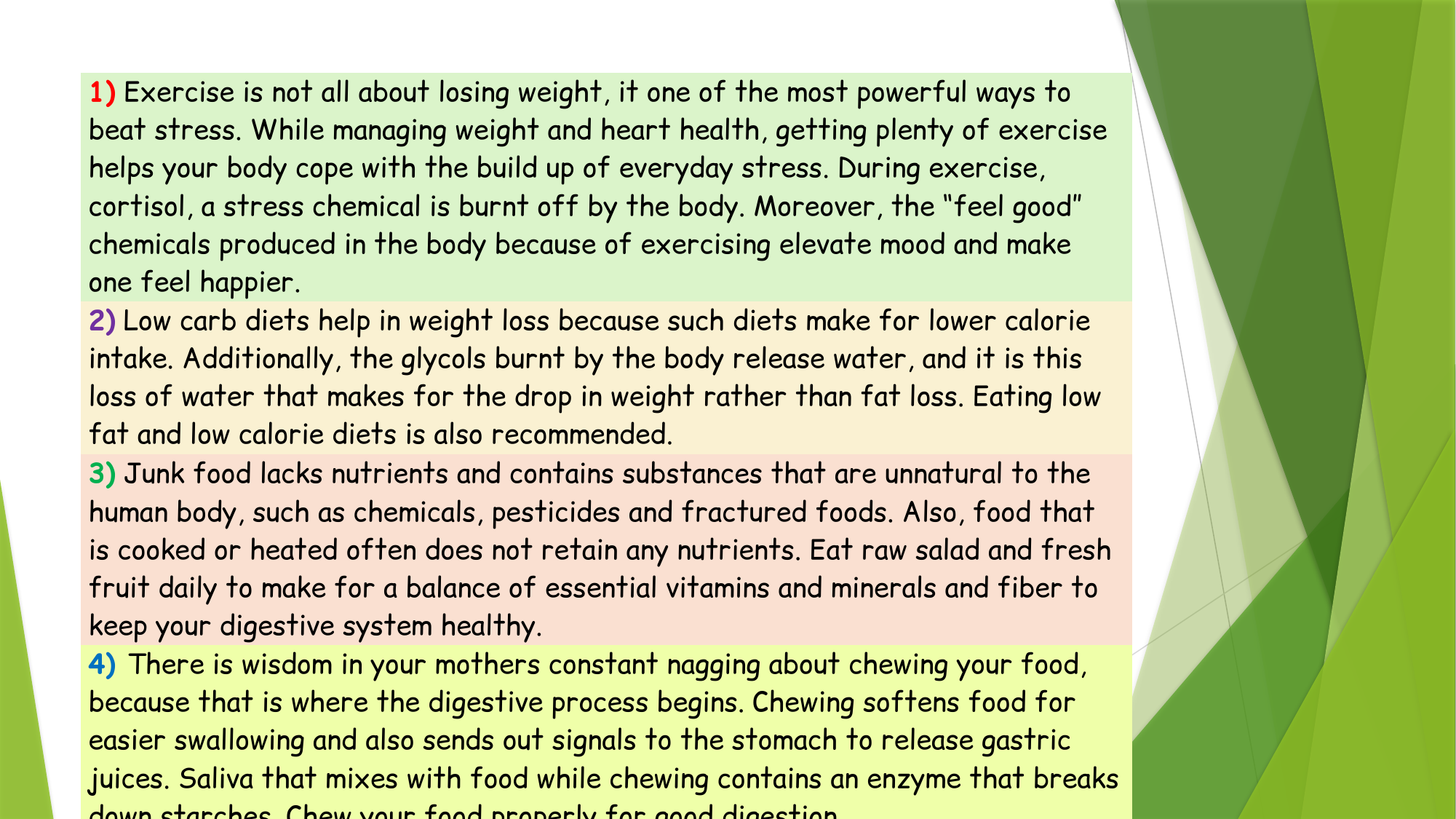

#
| 1) Exercise is not all about losing weight, it one of the most powerful ways to beat stress. While managing weight and heart health, getting plenty of exercise helps your body cope with the build up of everyday stress. During exercise, cortisol, a stress chemical is burnt off by the body. Moreover, the “feel good” chemicals produced in the body because of exercising elevate mood and make one feel happier. |
| --- |
| 2) Low carb diets help in weight loss because such diets make for lower calorie intake. Additionally, the glycols burnt by the body release water, and it is this loss of water that makes for the drop in weight rather than fat loss. Eating low fat and low calorie diets is also recommended. |
| 3) Junk food lacks nutrients and contains substances that are unnatural to the human body, such as chemicals, pesticides and fractured foods. Also, food that is cooked or heated often does not retain any nutrients. Eat raw salad and fresh fruit daily to make for a balance of essential vitamins and minerals and fiber to keep your digestive system healthy. |
| 4) There is wisdom in your mothers constant nagging about chewing your food, because that is where the digestive process begins. Chewing softens food for easier swallowing and also sends out signals to the stomach to release gastric juices. Saliva that mixes with food while chewing contains an enzyme that breaks down starches. Chew your food properly for good digestion. |